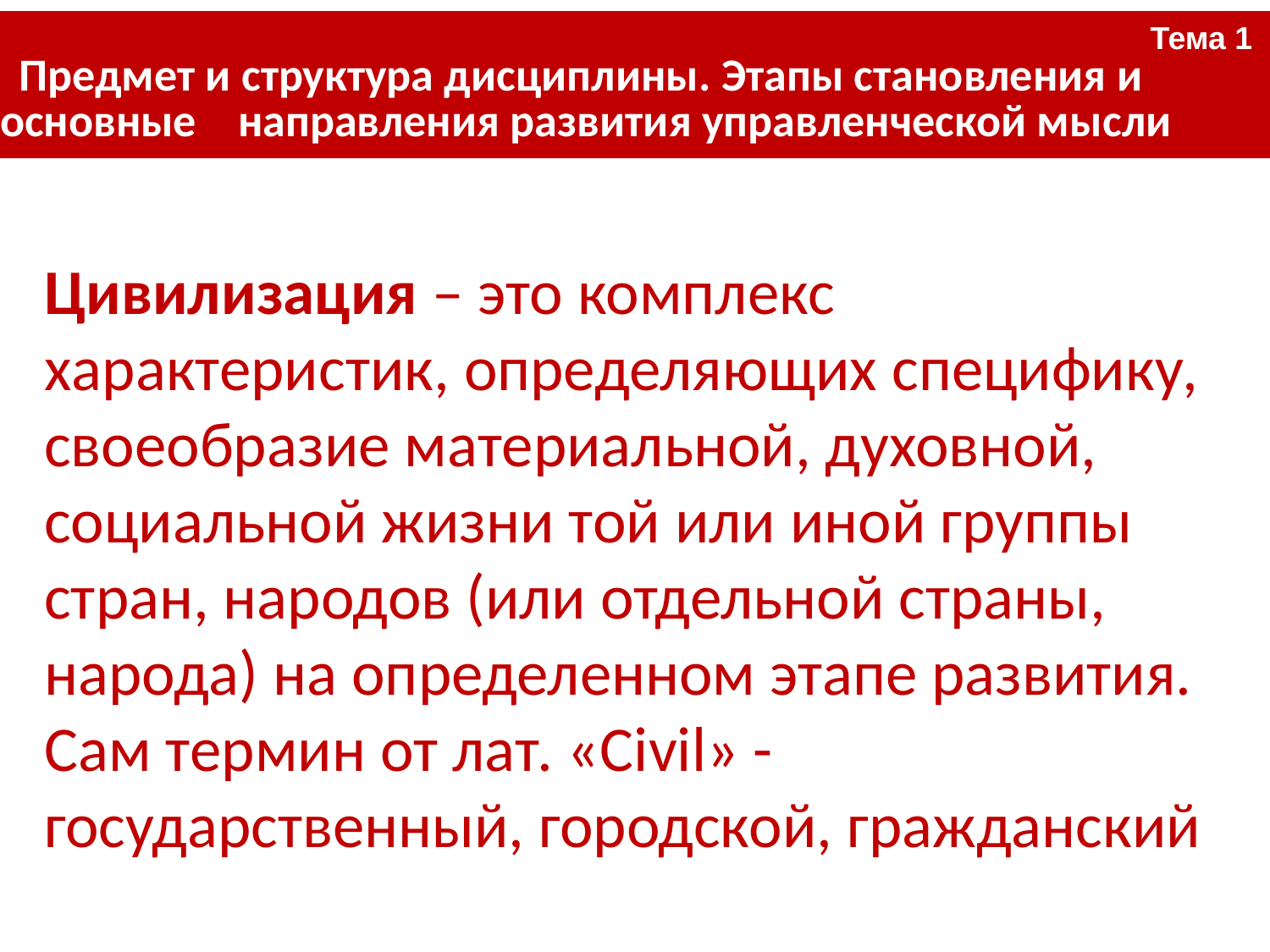

| Тема 1 Предмет и структура дисциплины. Этапы становления и основные направления развития управленческой мысли |
| --- |
| Тема 1 Управление в Западной Европе в Средние века |
| --- |
#

Цивилизация – это комплекс характеристик, определяющих специфику, своеобразие материальной, духовной, социальной жизни той или иной группы стран, народов (или отдельной страны, народа) на определенном этапе развития.
Сам термин от лат. «Civil» - государственный, городской, гражданский